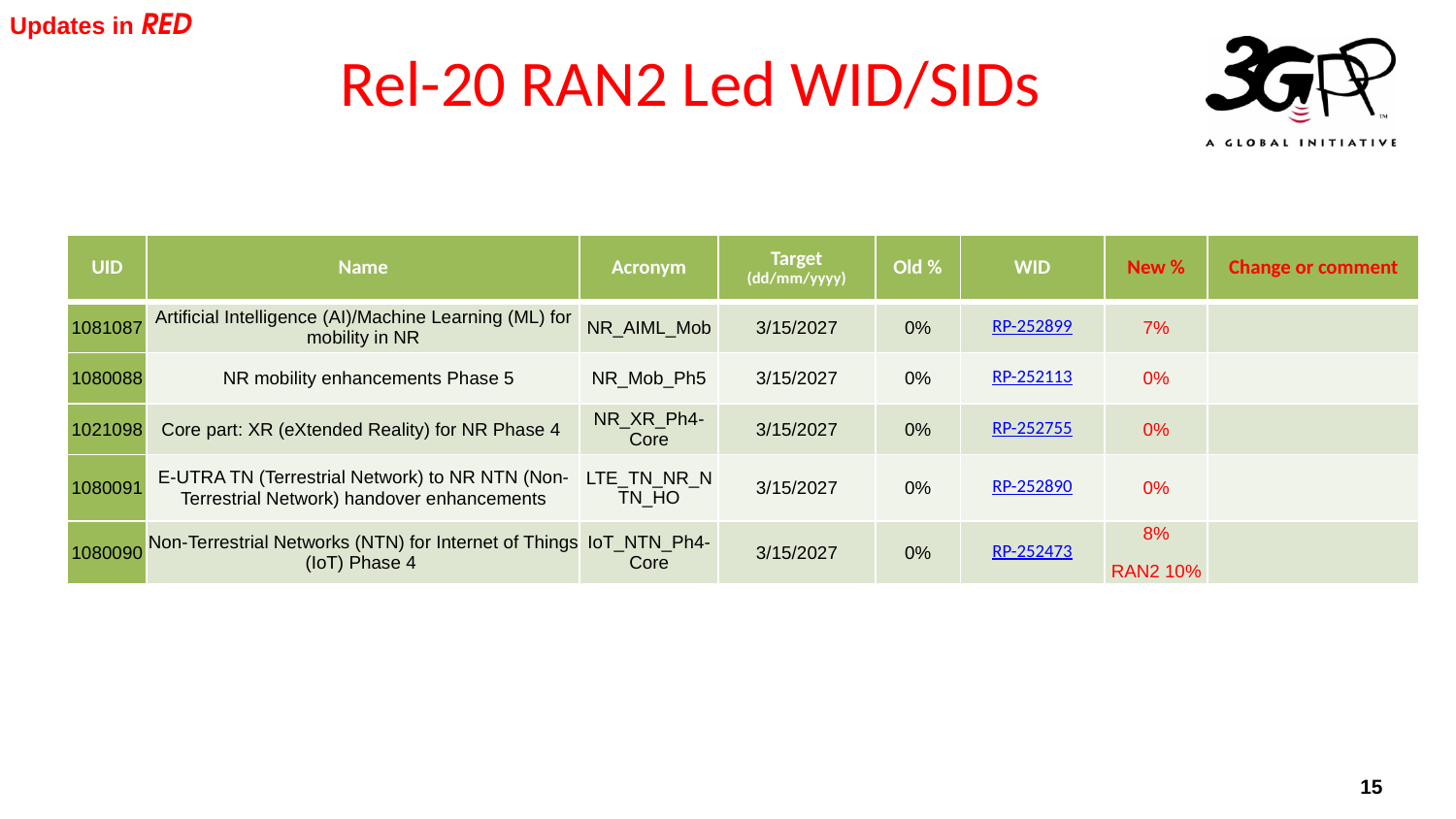

# Rel-20 RAN2 Led WID/SIDs
Updates in RED
| UID | Name | Acronym | Target (dd/mm/yyyy) | Old % | WID | New % | Change or comment |
| --- | --- | --- | --- | --- | --- | --- | --- |
| 1081087 | Artificial Intelligence (AI)/Machine Learning (ML) for mobility in NR | NR\_AIML\_Mob | 3/15/2027 | 0% | RP-252899 | 7% |  |
| 1080088 | NR mobility enhancements Phase 5 | NR\_Mob\_Ph5 | 3/15/2027 | 0% | RP-252113 | 0% |  |
| 1021098 | Core part: XR (eXtended Reality) for NR Phase 4 | NR\_XR\_Ph4-Core | 3/15/2027 | 0% | RP-252755 | 0% |  |
| 1080091 | E-UTRA TN (Terrestrial Network) to NR NTN (Non-Terrestrial Network) handover enhancements | LTE\_TN\_NR\_NTN\_HO | 3/15/2027 | 0% | RP-252890 | 0% |  |
| 1080090 | Non-Terrestrial Networks (NTN) for Internet of Things (IoT) Phase 4 | IoT\_NTN\_Ph4-Core | 3/15/2027 | 0% | RP-252473 | 8% RAN2 10% |  |